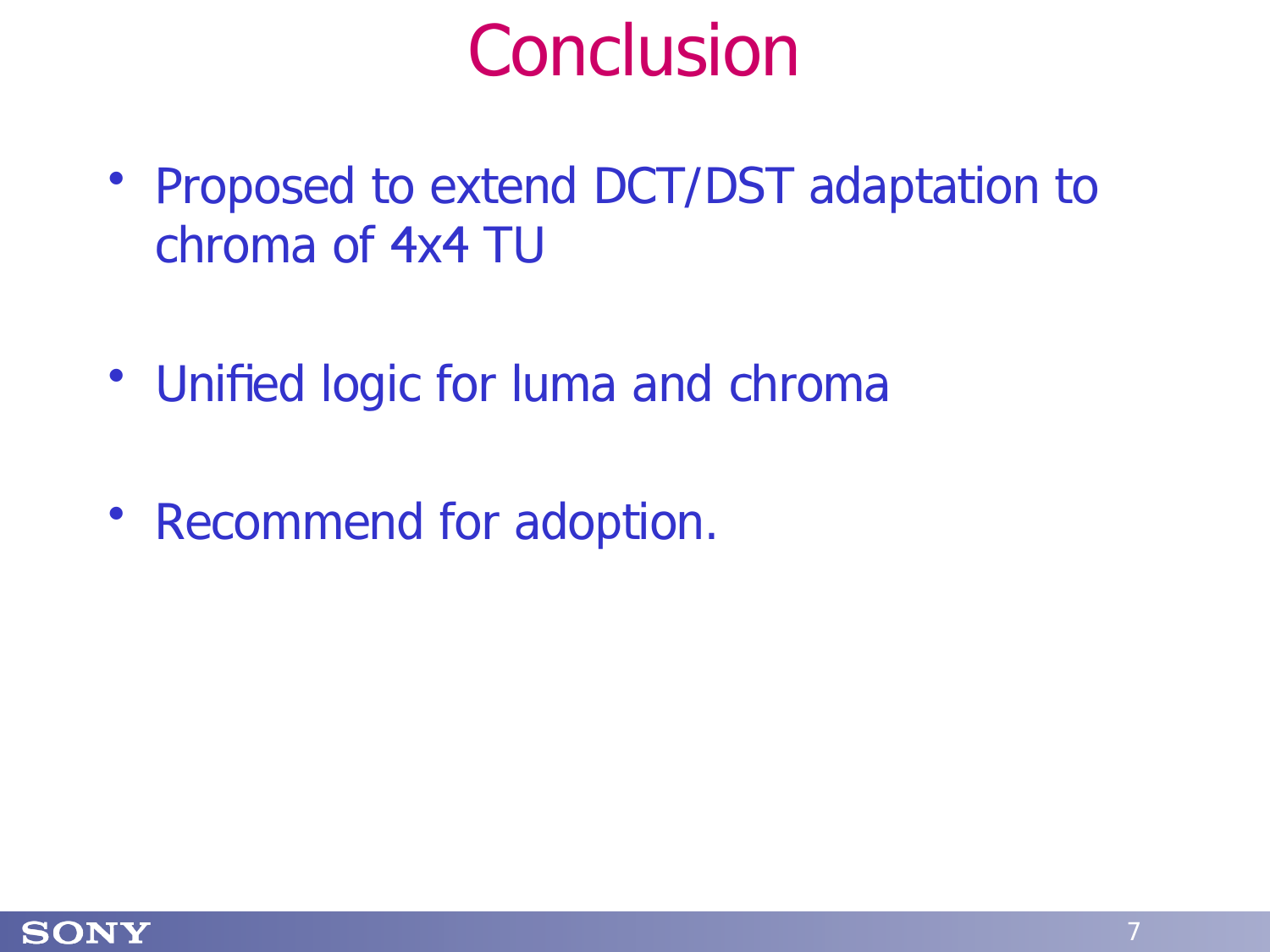

# Conclusion
Proposed to extend DCT/DST adaptation to chroma of 4x4 TU

Unified logic for luma and chroma

Recommend for adoption.
7